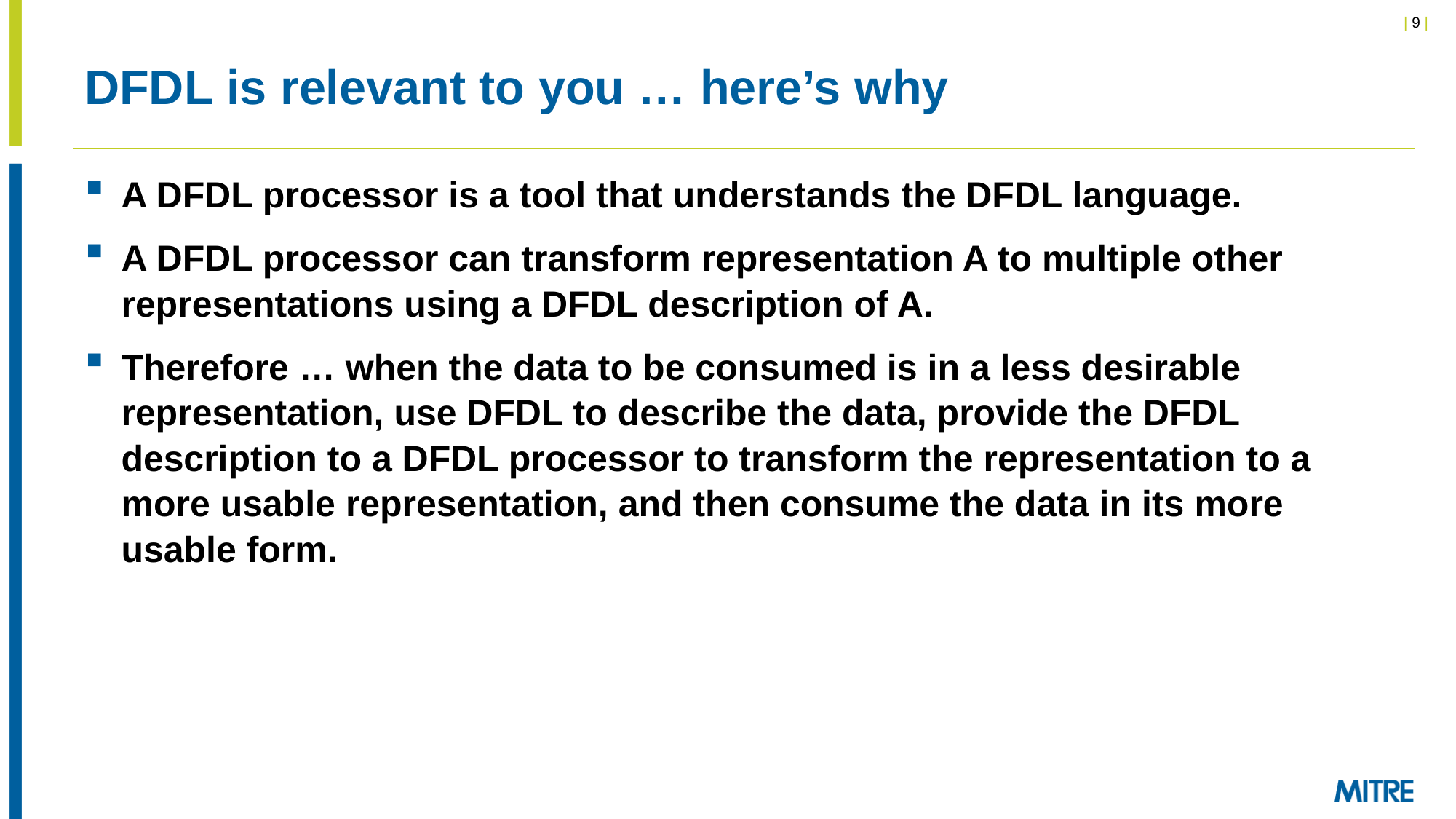

# DFDL is relevant to you … here’s why
A DFDL processor is a tool that understands the DFDL language.
A DFDL processor can transform representation A to multiple other representations using a DFDL description of A.
Therefore … when the data to be consumed is in a less desirable representation, use DFDL to describe the data, provide the DFDL description to a DFDL processor to transform the representation to a more usable representation, and then consume the data in its more usable form.